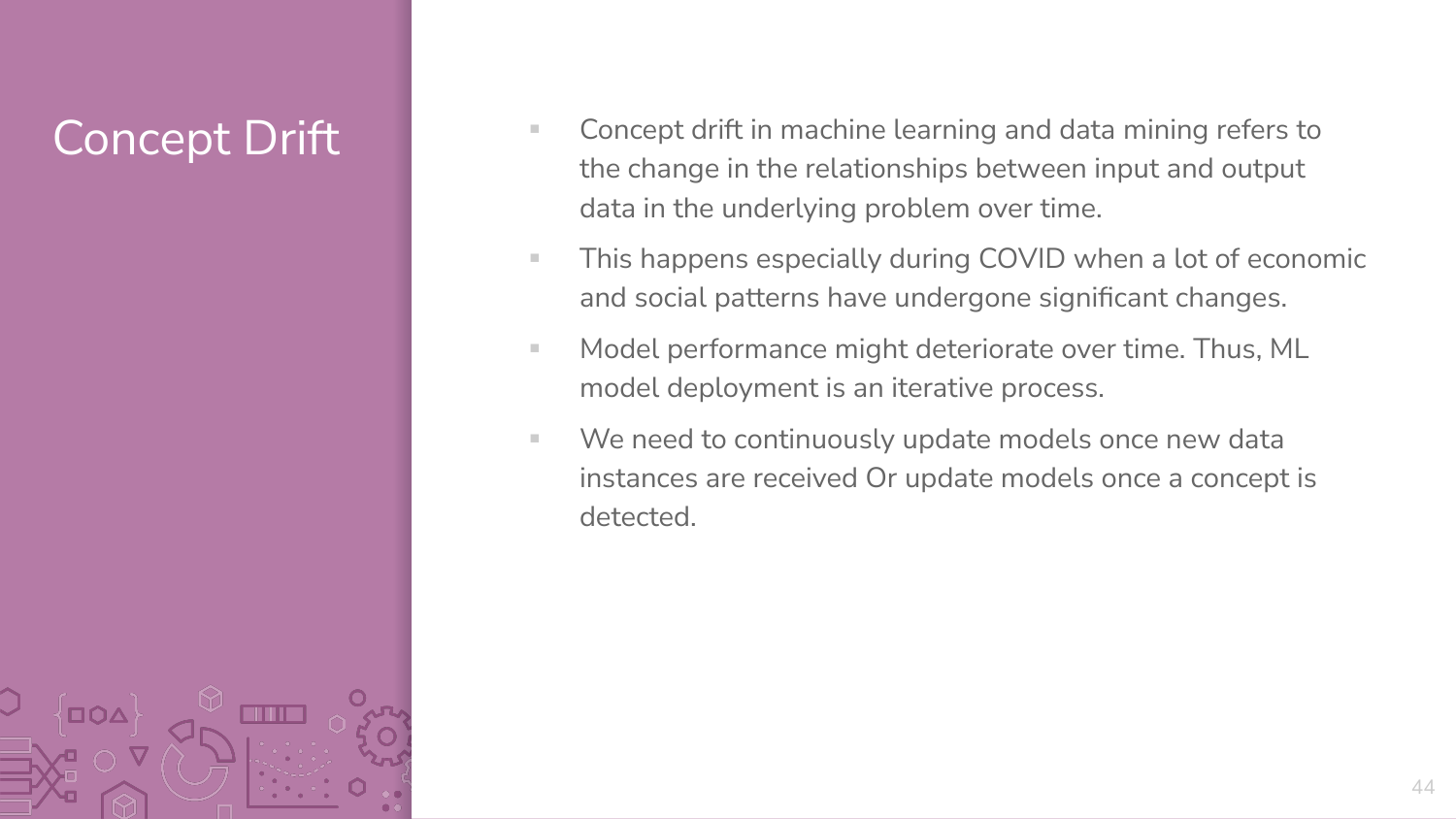

# Concept Drift
Concept drift in machine learning and data mining refers to the change in the relationships between input and output data in the underlying problem over time.
This happens especially during COVID when a lot of economic and social patterns have undergone significant changes.
Model performance might deteriorate over time. Thus, ML model deployment is an iterative process.
We need to continuously update models once new data instances are received Or update models once a concept is detected.

44